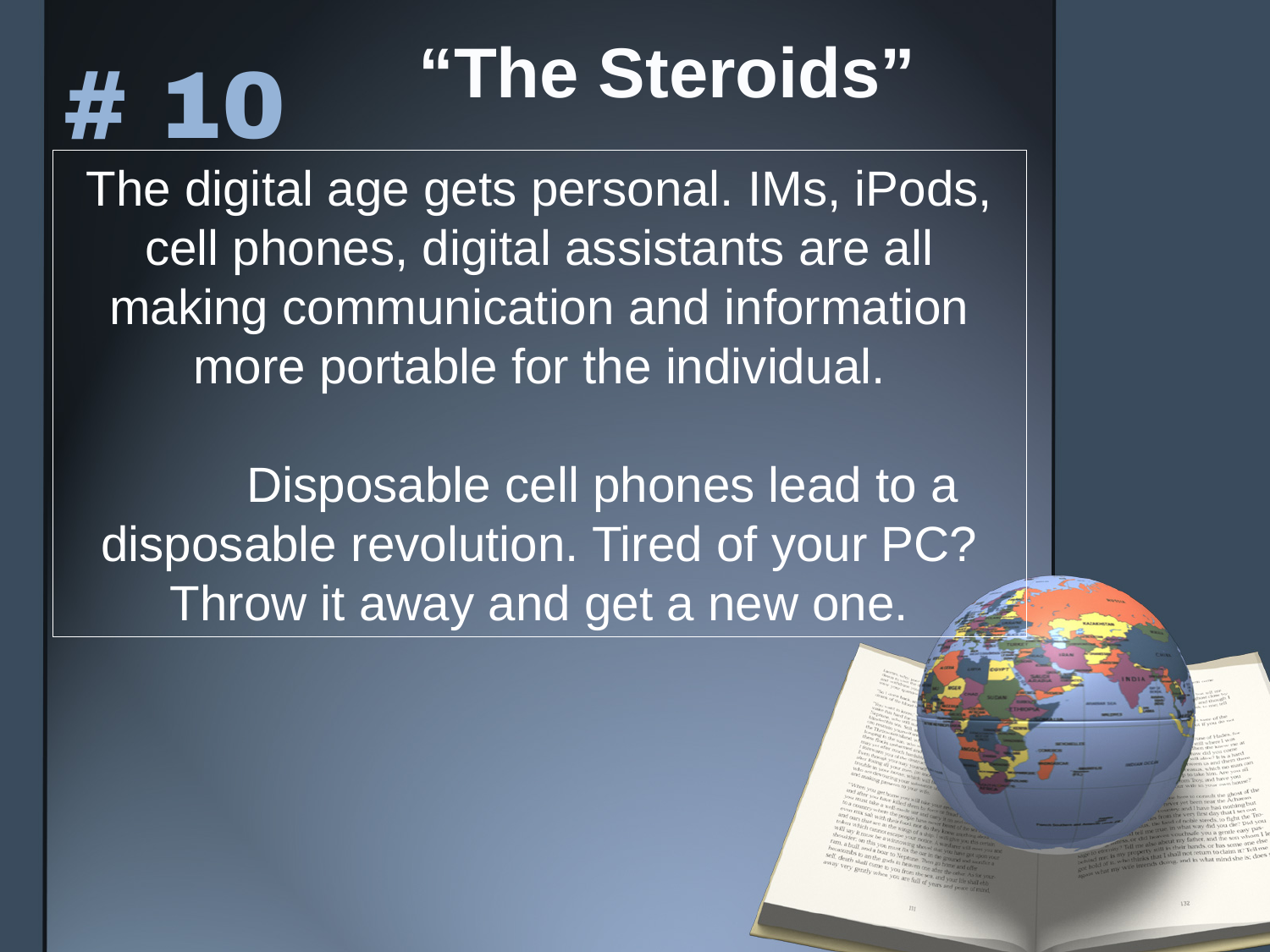

# # 10
“The Steroids”
The digital age gets personal. IMs, iPods, cell phones, digital assistants are all making communication and information more portable for the individual.

	Disposable cell phones lead to a disposable revolution. Tired of your PC? Throw it away and get a new one.